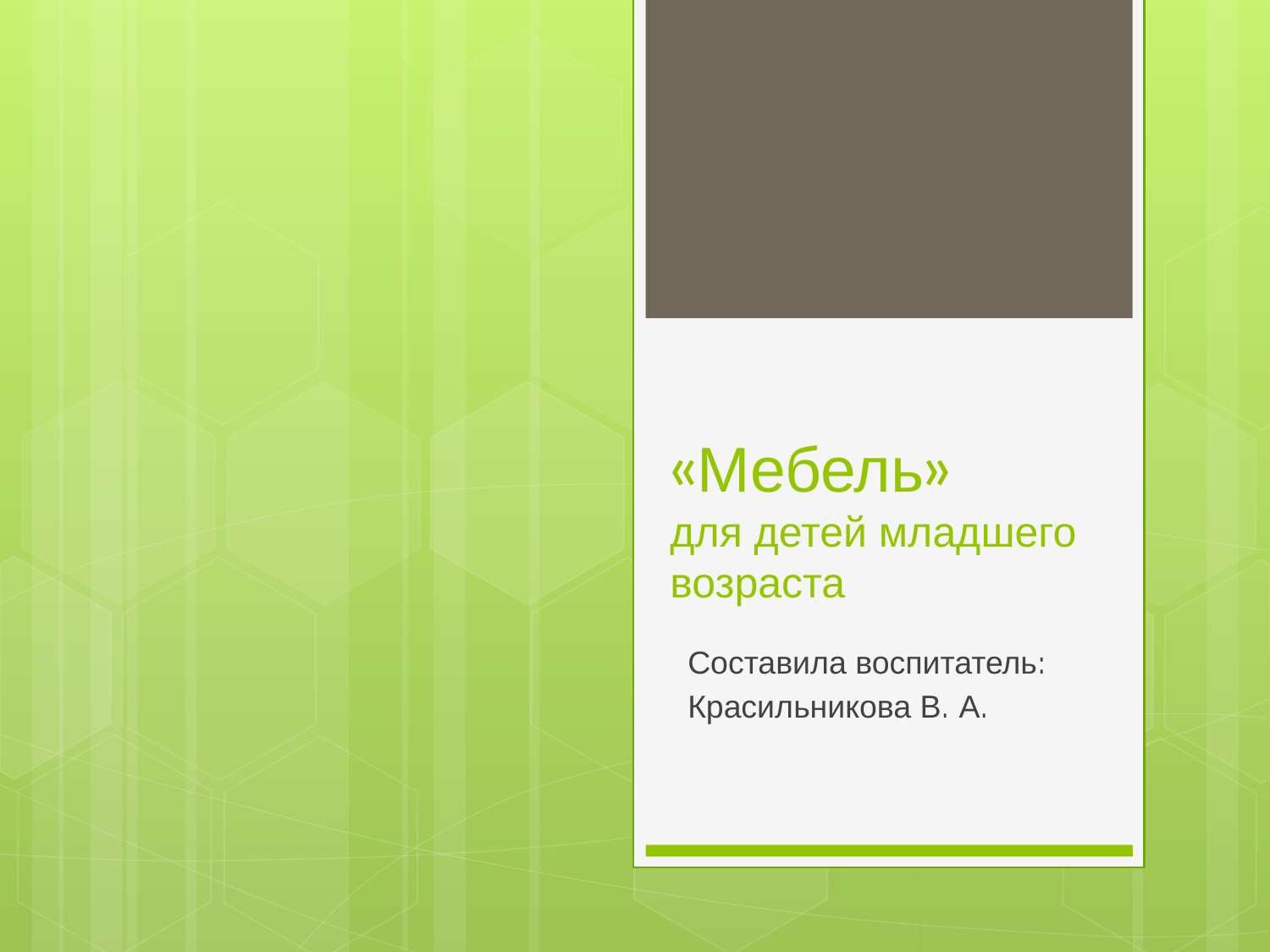

# «Мебель» для детей младшего возраста
Составила воспитатель:
Красильникова В. А.